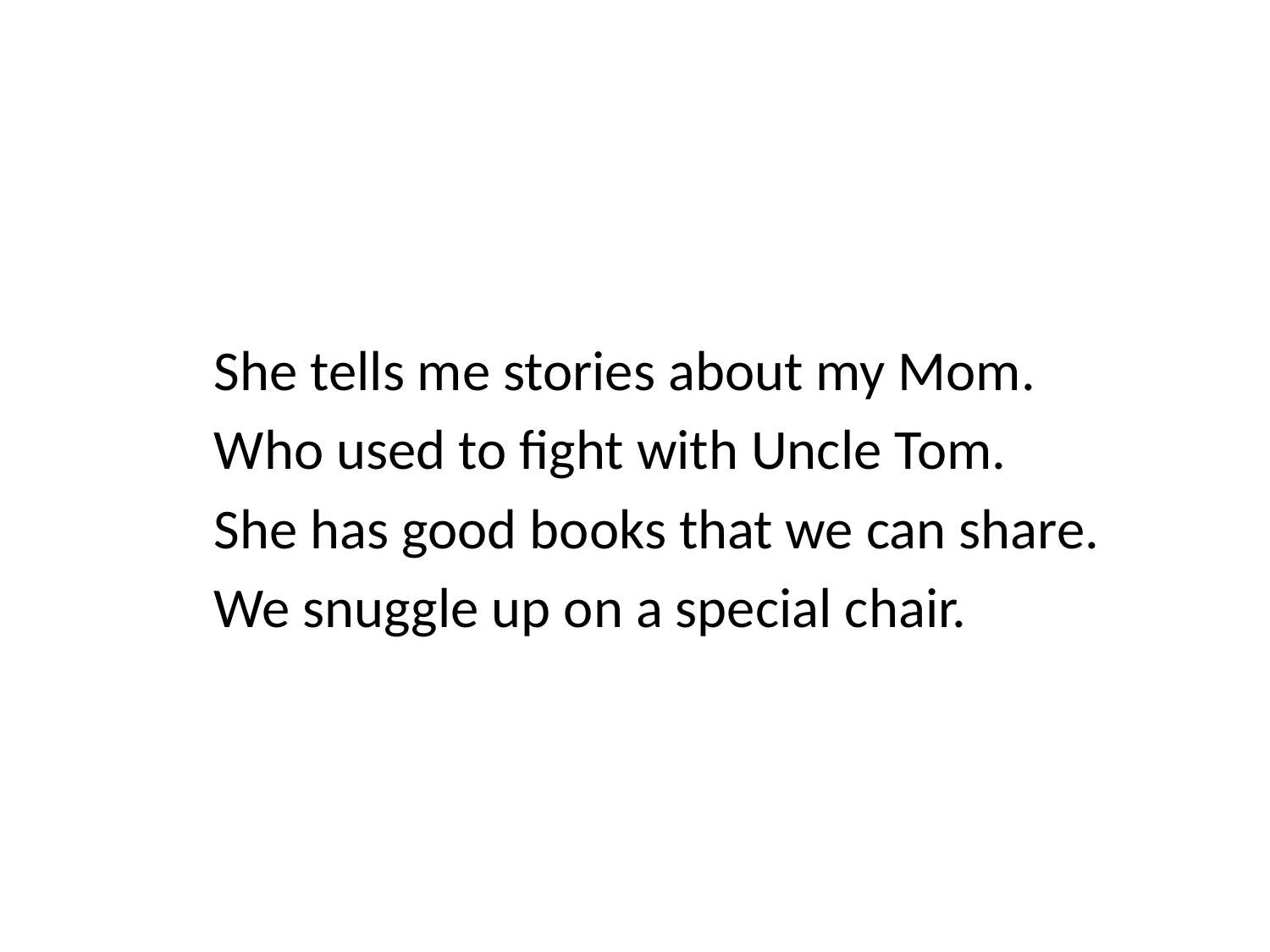

She tells me stories about my Mom.
Who used to fight with Uncle Tom.
She has good books that we can share.
We snuggle up on a special chair.